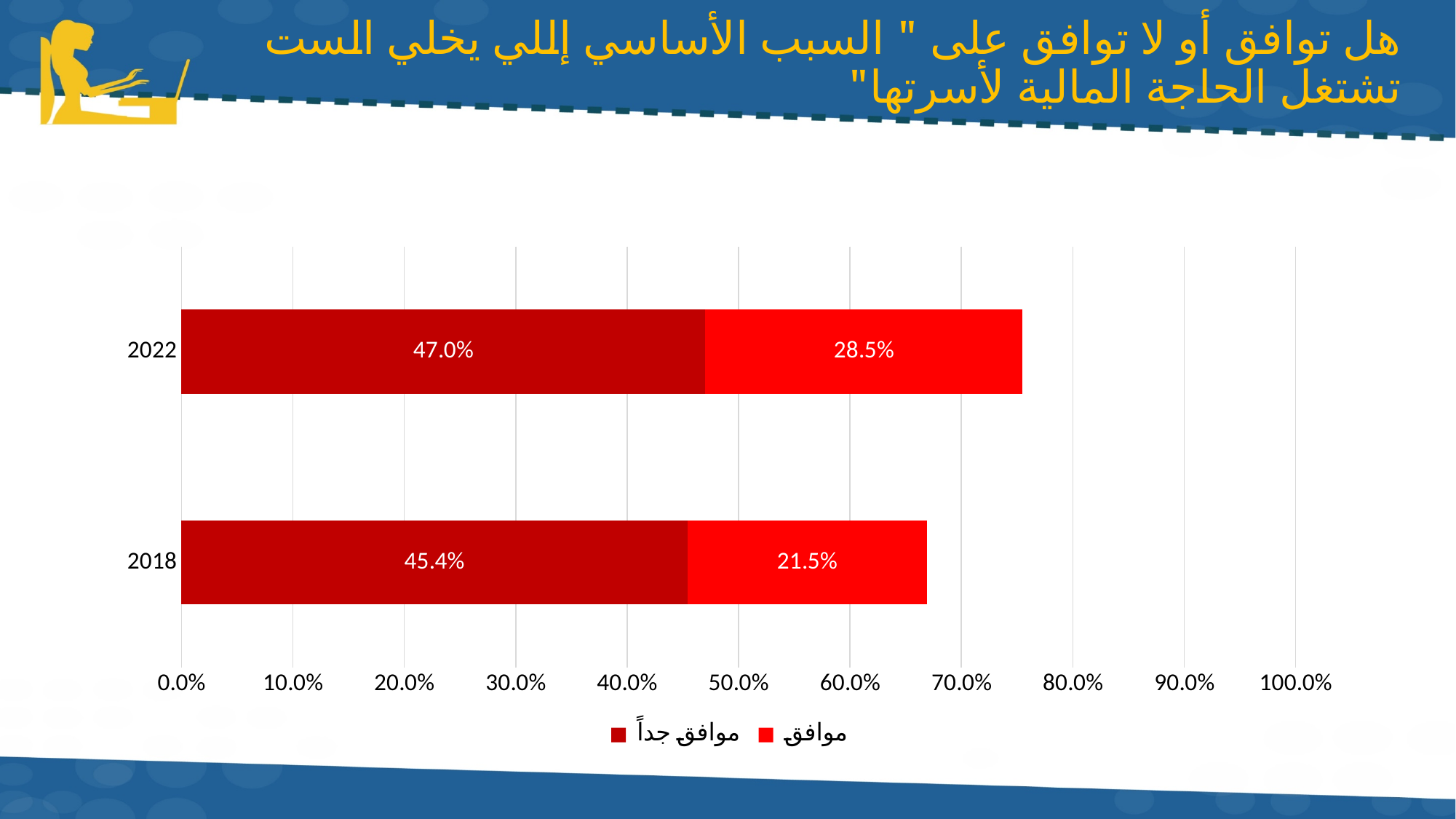

# هل توافق أو لا توافق على " السبب الأساسي إللي يخلي الست تشتغل الحاجة المالية لأسرتها"

### Chart

| Category |  موافق جداً |  موافق |
|---|---|---|
| 2018 | 0.45395590142671854 | 0.21530479896238652 |
| 2022 | 0.4699011680143756 | 0.2851153039832285 |